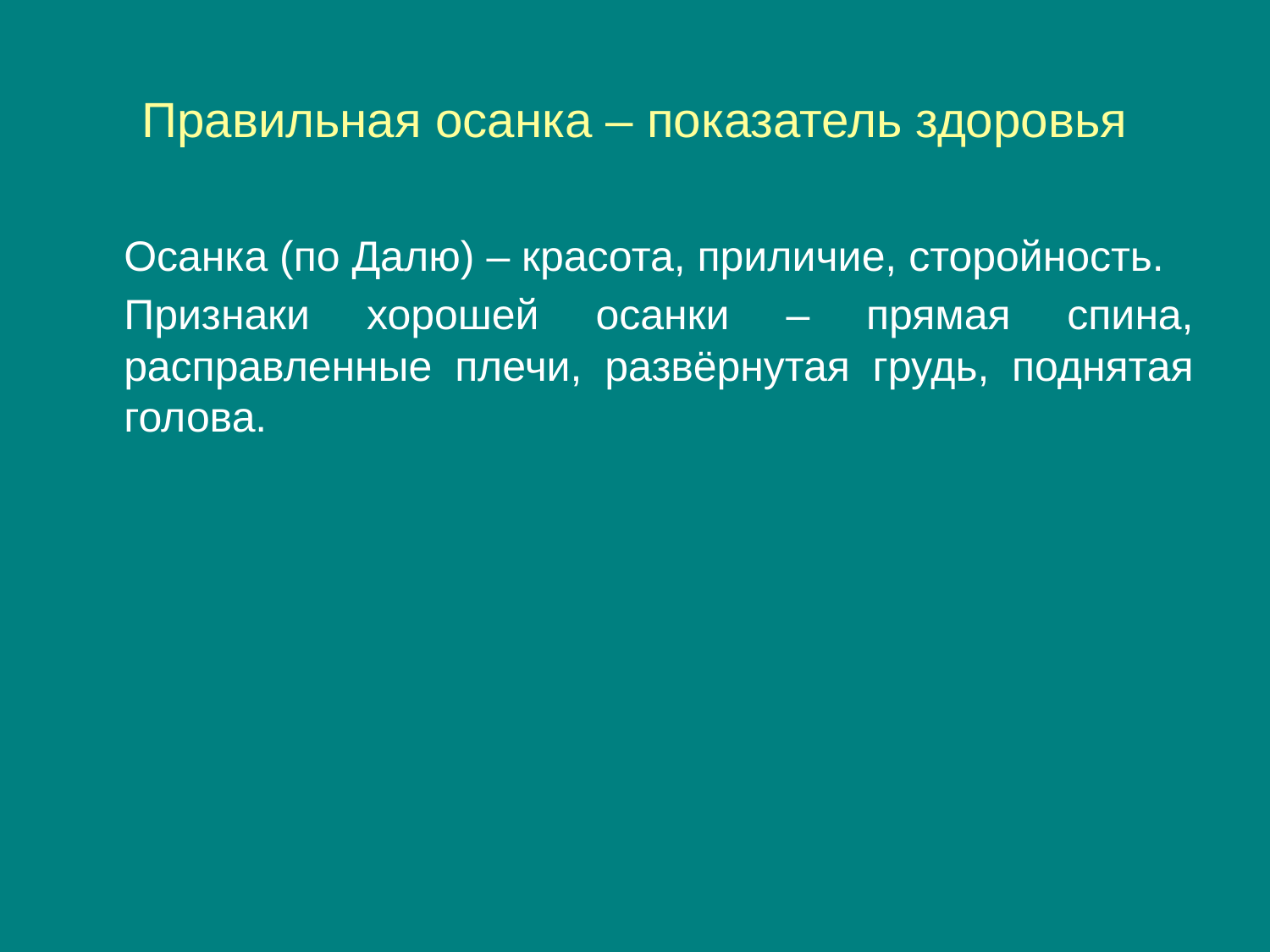

# Правильная осанка – показатель здоровья
	Осанка (по Далю) – красота, приличие, сторойность.
	Признаки хорошей осанки – прямая спина, расправленные плечи, развёрнутая грудь, поднятая голова.